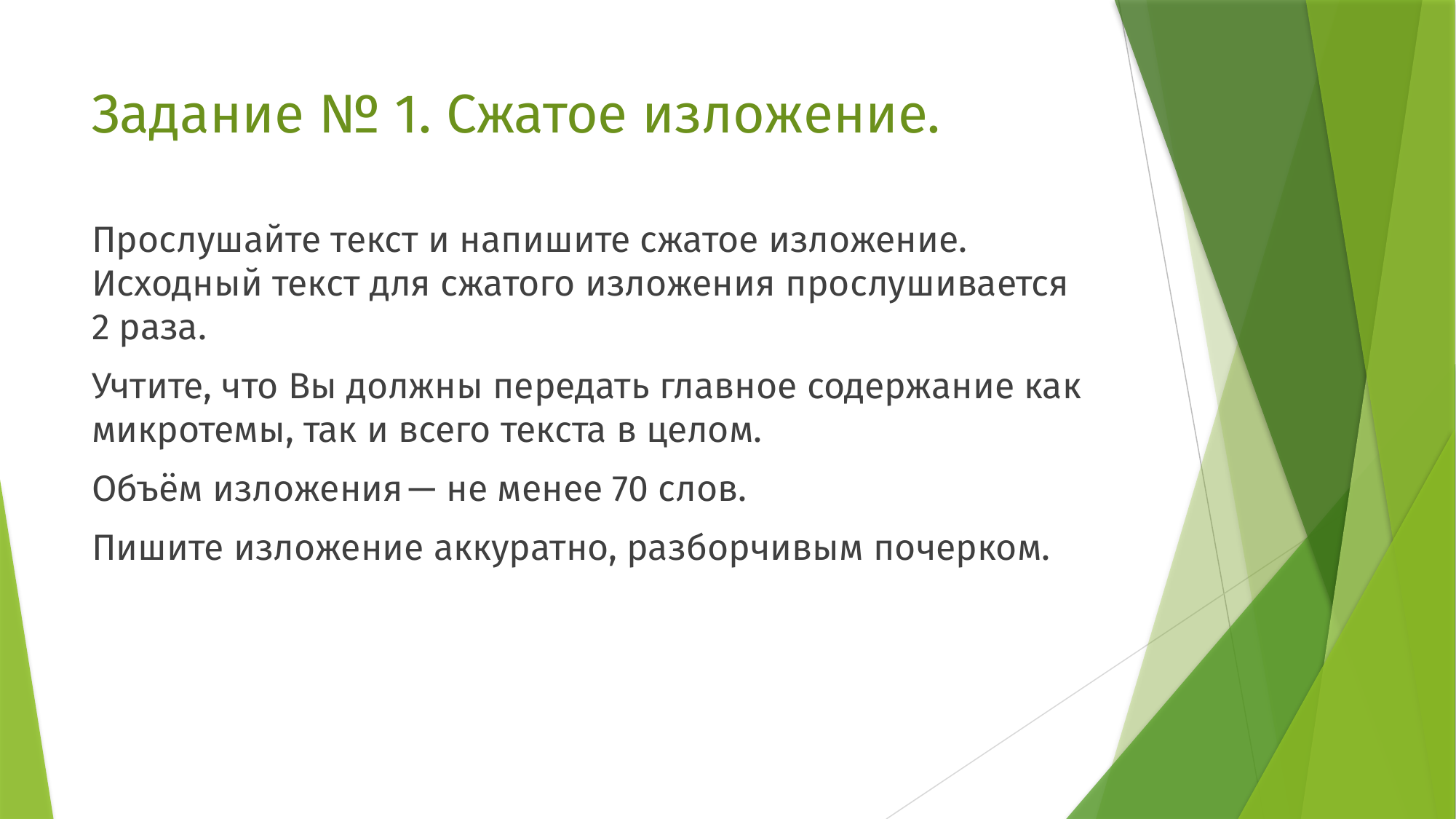

# Задание № 1. Сжатое изложение.
Прослушайте текст и напишите сжатое изложение. Исходный текст для сжатого изложения прослушивается 2 раза.
Учтите, что Вы должны передать главное содержание как микротемы, так и всего текста в целом.
Объём изложения — не менее 70 слов.
Пишите изложение аккуратно, разборчивым почерком.